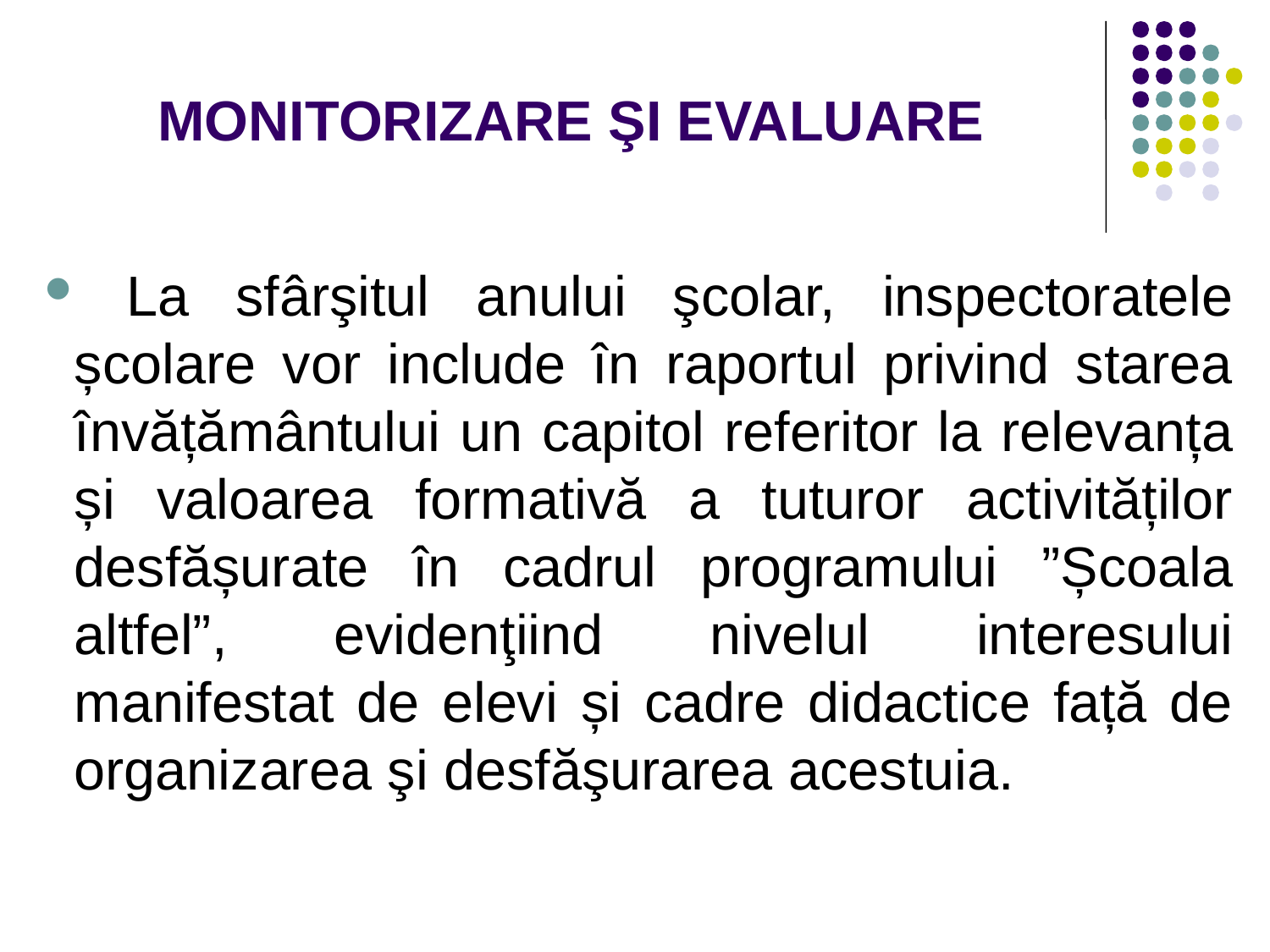

# MONITORIZARE ŞI EVALUARE
 La sfârşitul anului şcolar, inspectoratele școlare vor include în raportul privind starea învățământului un capitol referitor la relevanța și valoarea formativă a tuturor activităților desfășurate în cadrul programului ”Școala altfel”, evidenţiind nivelul interesului manifestat de elevi și cadre didactice față de organizarea şi desfăşurarea acestuia.